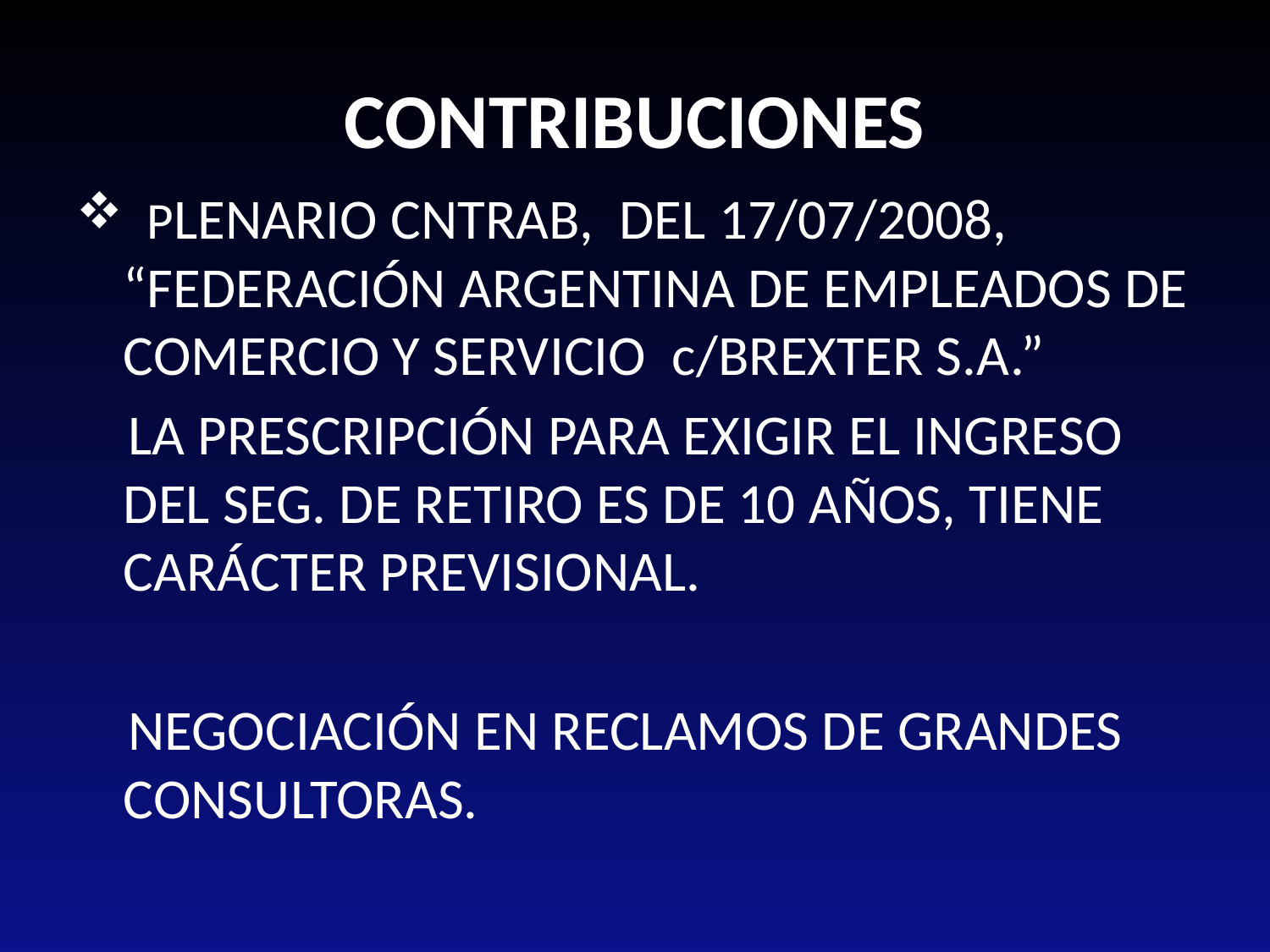

# CONTRIBUCIONES
  PLENARIO CNTRAB,  DEL 17/07/2008, “FEDERACIÓN ARGENTINA DE EMPLEADOS DE COMERCIO Y SERVICIO  c/BREXTER S.A.”
    LA PRESCRIPCIÓN PARA EXIGIR EL INGRESO DEL SEG. DE RETIRO ES DE 10 AÑOS, TIENE CARÁCTER PREVISIONAL.

    NEGOCIACIÓN EN RECLAMOS DE GRANDES CONSULTORAS.